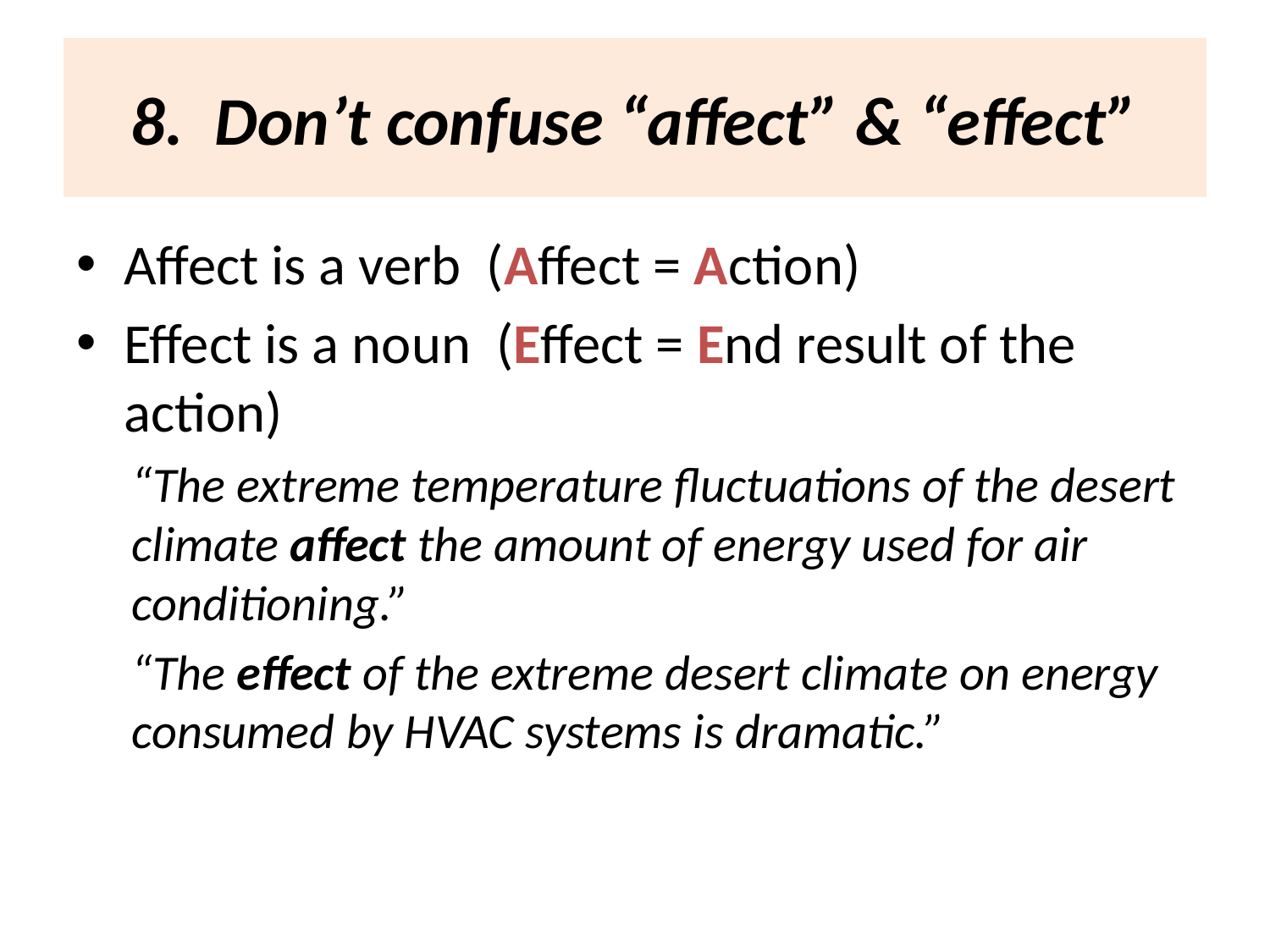

# 8.  Don’t confuse “affect” & “effect”
Affect is a verb  (Affect = Action)
Effect is a noun  (Effect = End result of the action)
“The extreme temperature fluctuations of the desert climate affect the amount of energy used for air conditioning.”
“The effect of the extreme desert climate on energy consumed by HVAC systems is dramatic.”